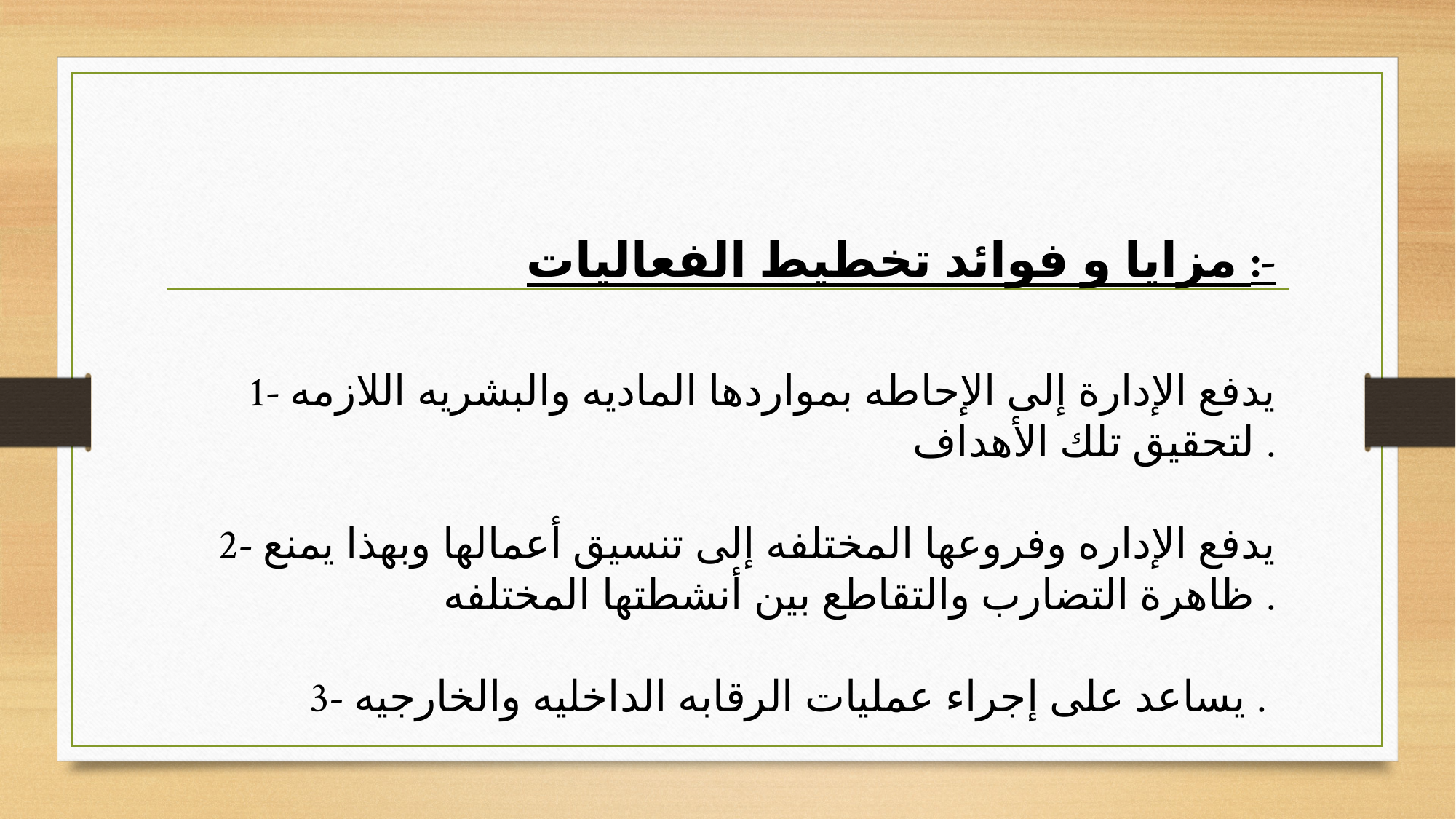

مزايا و فوائد تخطيط الفعاليات :-
1- يدفع الإدارة إلى الإحاطه بمواردها الماديه والبشريه اللازمه لتحقيق تلك الأهداف .

2- يدفع الإداره وفروعها المختلفه إلى تنسيق أعمالها وبهذا يمنع ظاهرة التضارب والتقاطع بين أنشطتها المختلفه .

3- يساعد على إجراء عمليات الرقابه الداخليه والخارجيه .